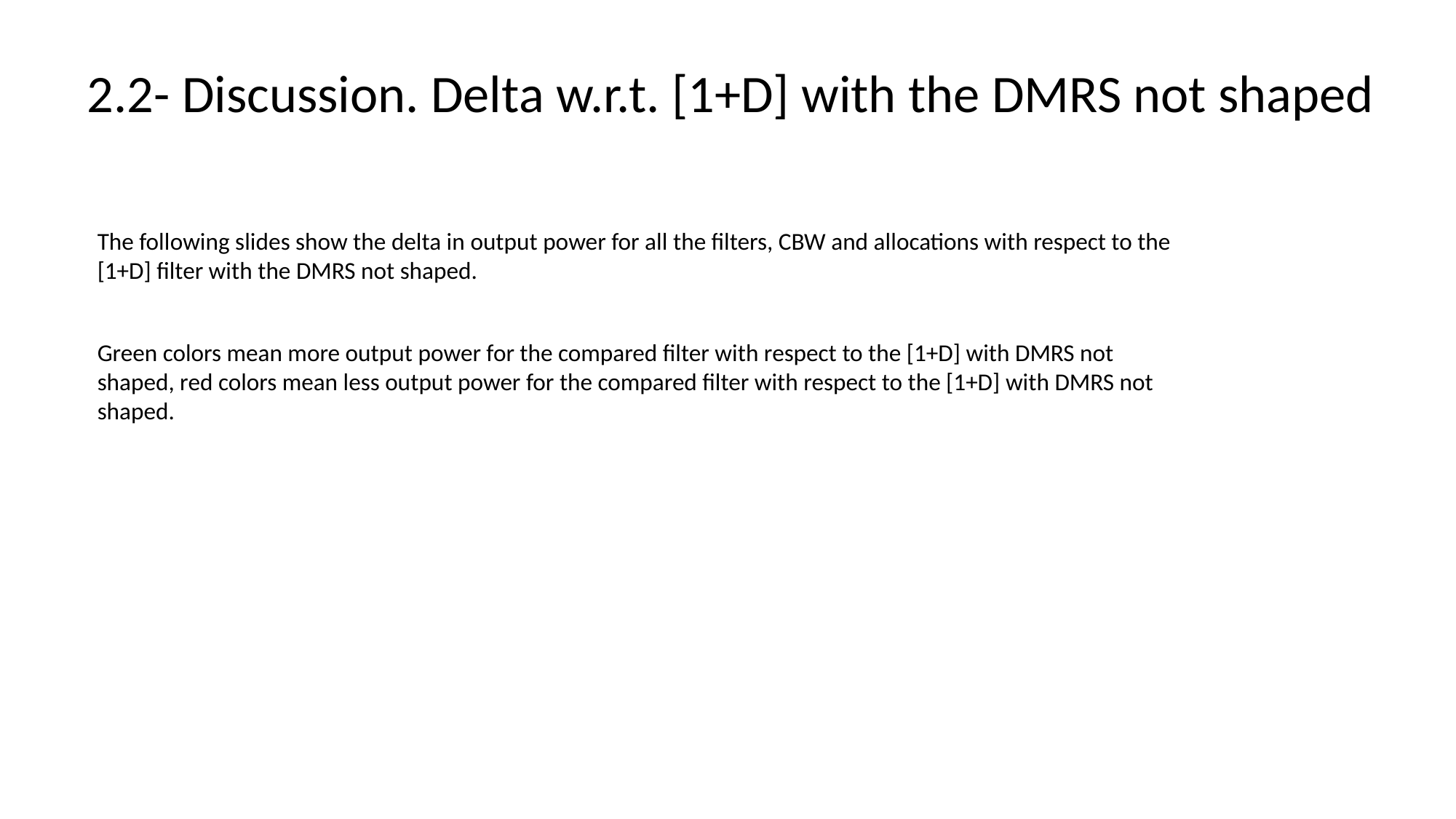

# 2.2- Discussion. Delta w.r.t. [1+D] with the DMRS not shaped
The following slides show the delta in output power for all the filters, CBW and allocations with respect to the [1+D] filter with the DMRS not shaped.

Green colors mean more output power for the compared filter with respect to the [1+D] with DMRS not shaped, red colors mean less output power for the compared filter with respect to the [1+D] with DMRS not shaped.